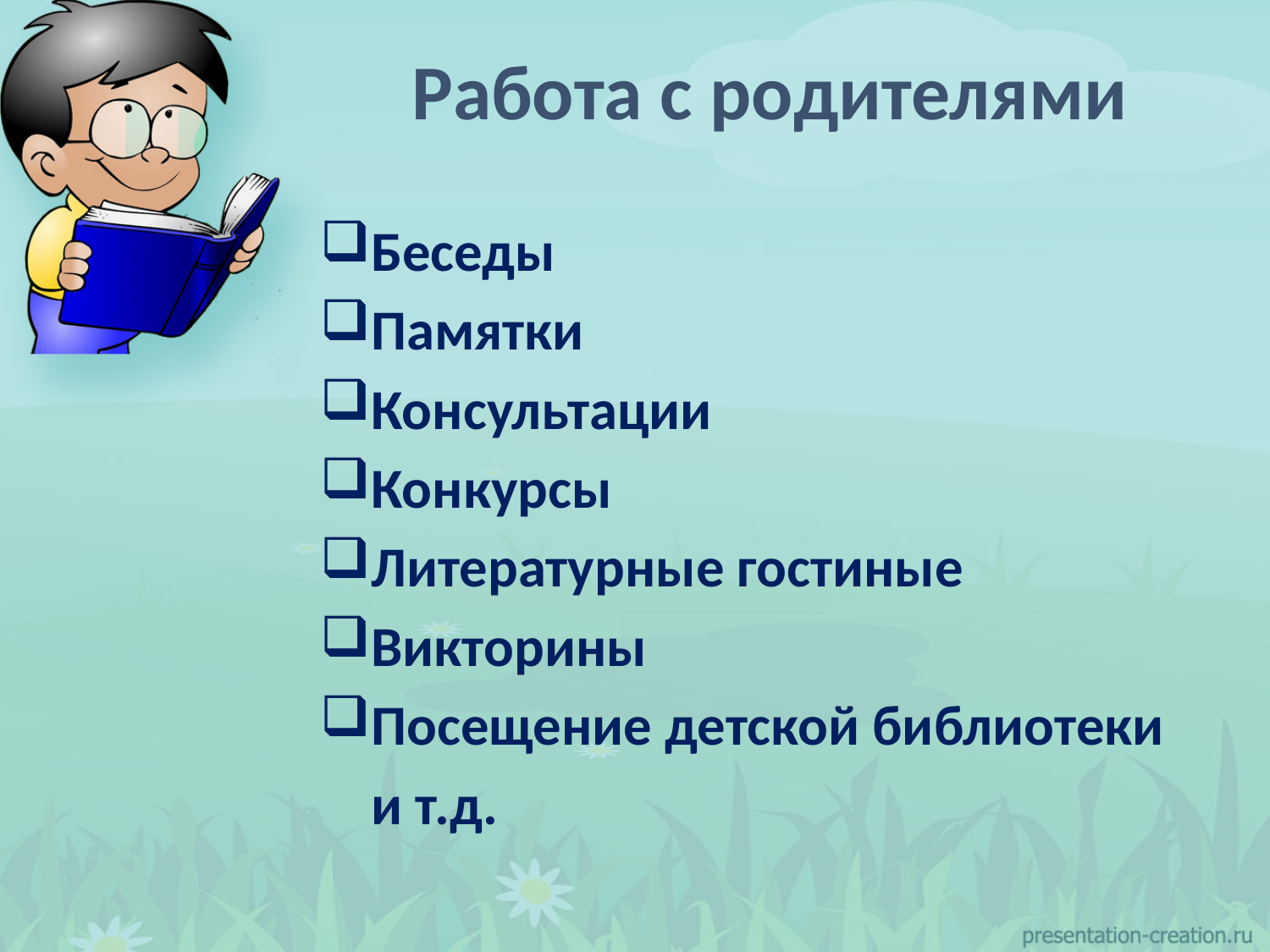

# Работа с родителями
Беседы
Памятки
Консультации
Конкурсы
Литературные гостиные
Викторины
Посещение детской библиотеки
    и т.д.